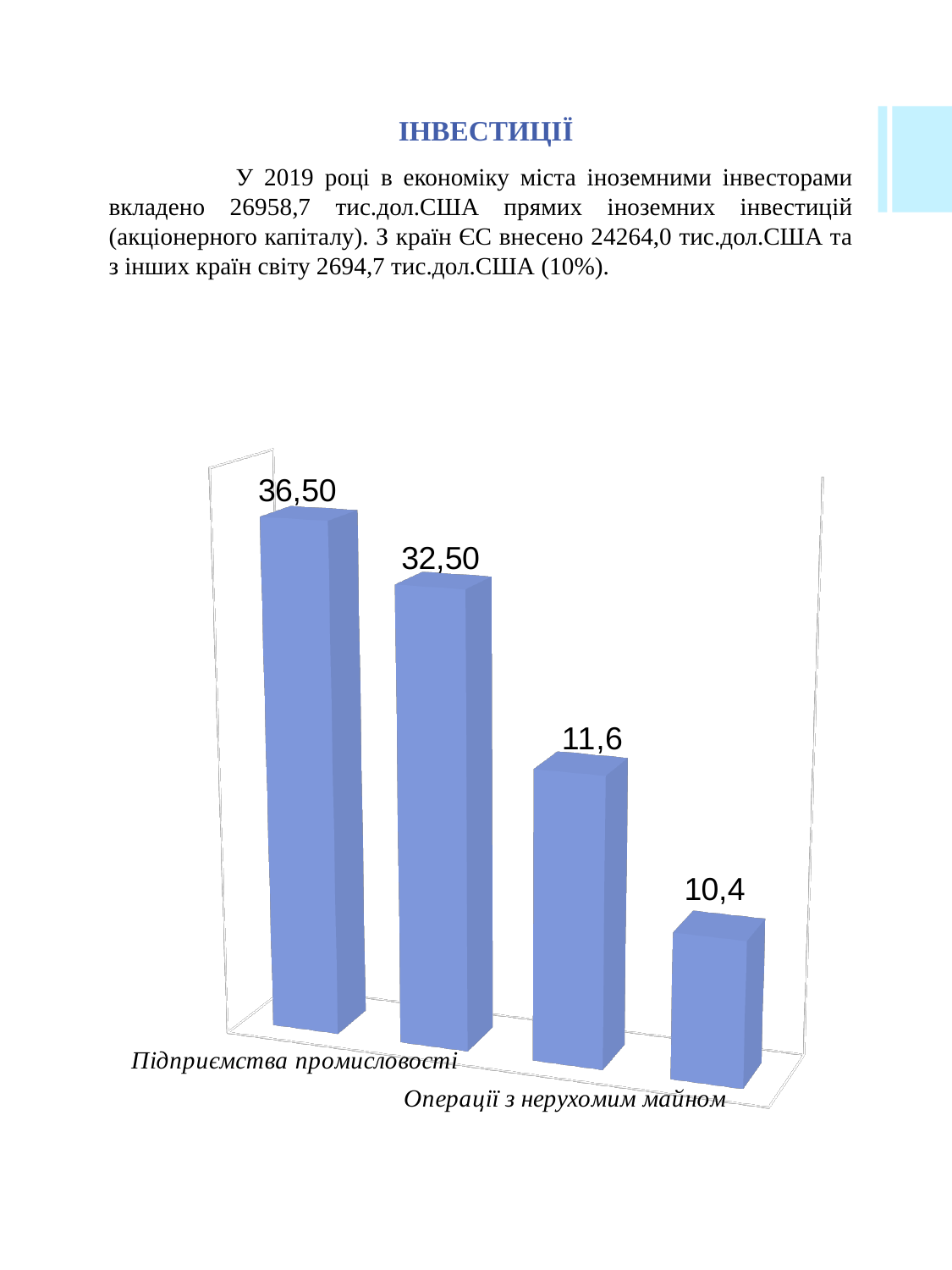

# ІНВЕСТИЦІЇ
	У 2019 році в економіку міста іноземними інвесторами вкладено 26958,7 тис.дол.США прямих іноземних інвестицій (акціонерного капіталу). З країн ЄС внесено 24264,0 тис.дол.США та з інших країн світу 2694,7 тис.дол.США (10%).

[unsupported chart]